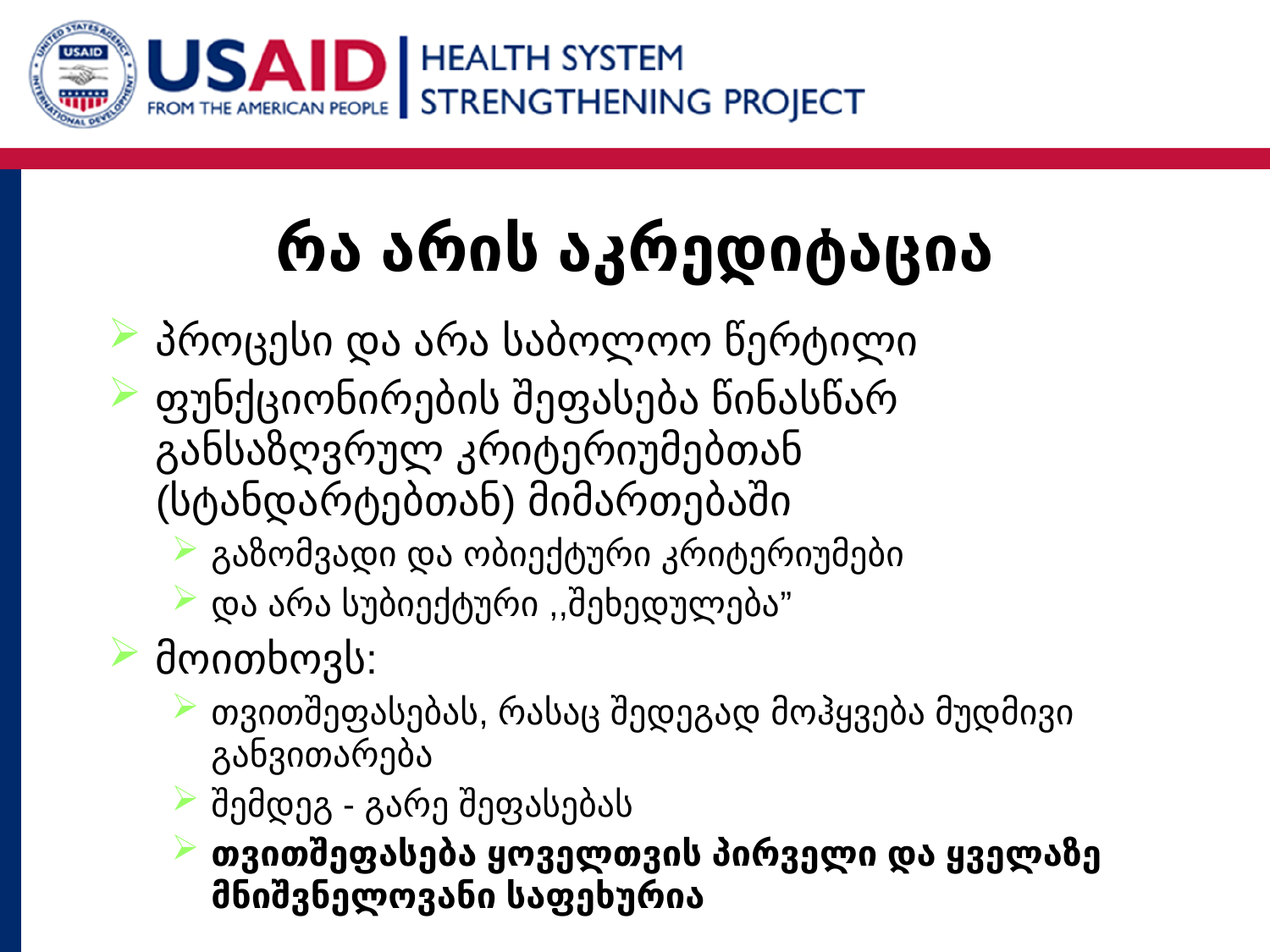

რა არის აკრედიტაცია

პროცესი და არა საბოლოო წერტილი
ფუნქციონირების შეფასება წინასწარ განსაზღვრულ კრიტერიუმებთან (სტანდარტებთან) მიმართებაში
გაზომვადი და ობიექტური კრიტერიუმები
და არა სუბიექტური ,,შეხედულება”
მოითხოვს:
თვითშეფასებას, რასაც შედეგად მოჰყვება მუდმივი განვითარება
შემდეგ - გარე შეფასებას
თვითშეფასება ყოველთვის პირველი და ყველაზე მნიშვნელოვანი საფეხურია